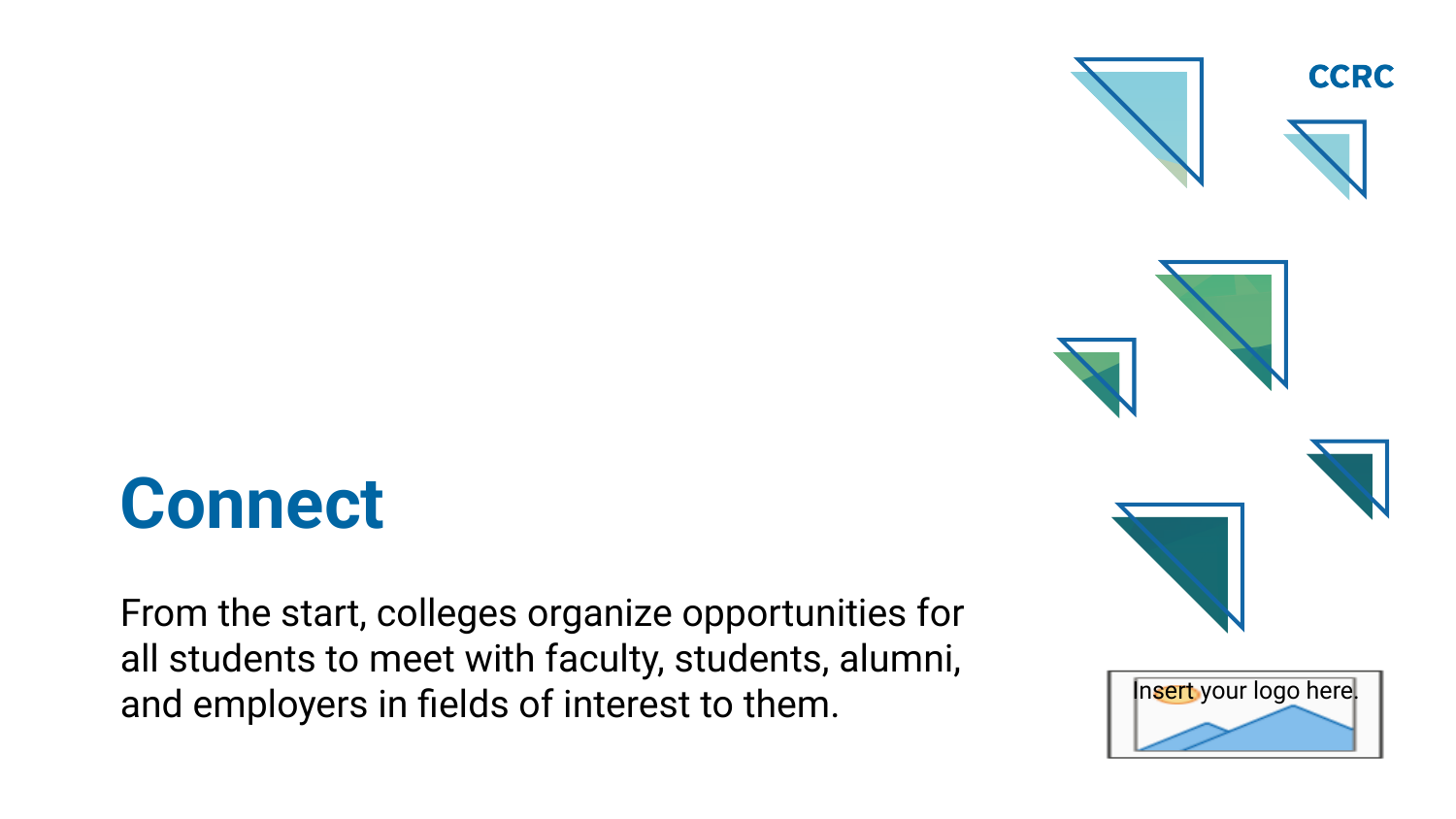

# Connect
From the start, colleges organize opportunities for all students to meet with faculty, students, alumni, and employers in fields of interest to them.